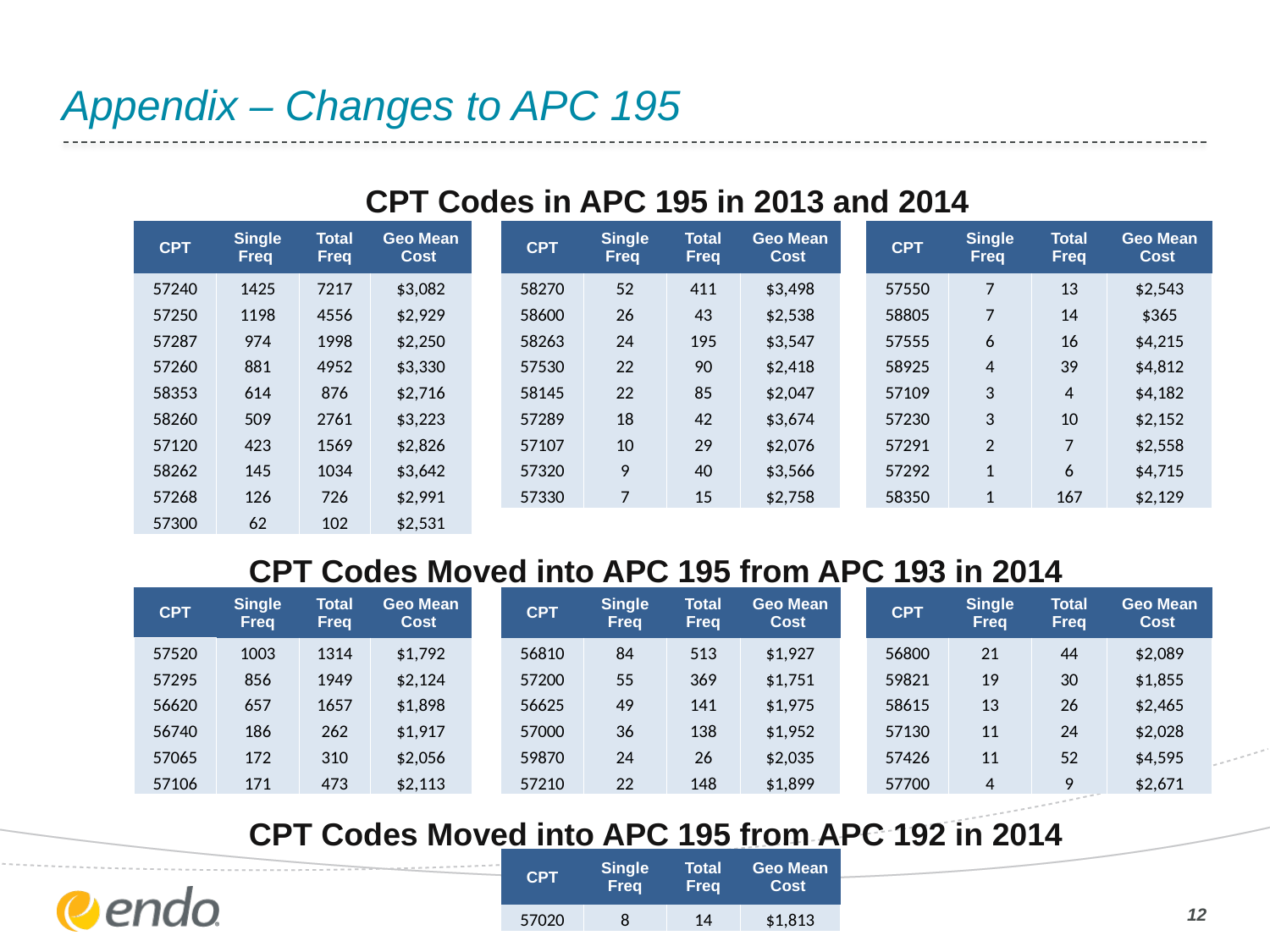

Appendix – Changes to APC 195
CPT Codes in APC 195 in 2013 and 2014
| CPT | Single Freq | Total Freq | Geo Mean Cost |  | CPT | Single Freq | Total Freq | Geo Mean Cost |  | CPT | Single Freq | Total Freq | Geo Mean Cost |
| --- | --- | --- | --- | --- | --- | --- | --- | --- | --- | --- | --- | --- | --- |
| 57240 | 1425 | 7217 | $3,082 |  | 58270 | 52 | 411 | $3,498 |  | 57550 | 7 | 13 | $2,543 |
| 57250 | 1198 | 4556 | $2,929 |  | 58600 | 26 | 43 | $2,538 |  | 58805 | 7 | 14 | $365 |
| 57287 | 974 | 1998 | $2,250 |  | 58263 | 24 | 195 | $3,547 |  | 57555 | 6 | 16 | $4,215 |
| 57260 | 881 | 4952 | $3,330 |  | 57530 | 22 | 90 | $2,418 |  | 58925 | 4 | 39 | $4,812 |
| 58353 | 614 | 876 | $2,716 |  | 58145 | 22 | 85 | $2,047 |  | 57109 | 3 | 4 | $4,182 |
| 58260 | 509 | 2761 | $3,223 |  | 57289 | 18 | 42 | $3,674 |  | 57230 | 3 | 10 | $2,152 |
| 57120 | 423 | 1569 | $2,826 |  | 57107 | 10 | 29 | $2,076 |  | 57291 | 2 | 7 | $2,558 |
| 58262 | 145 | 1034 | $3,642 |  | 57320 | 9 | 40 | $3,566 |  | 57292 | 1 | 6 | $4,715 |
| 57268 | 126 | 726 | $2,991 |  | 57330 | 7 | 15 | $2,758 |  | 58350 | 1 | 167 | $2,129 |
| 57300 | 62 | 102 | $2,531 |  |  |  |  |  |  |  |  |  |  |
|  |  |  |  |  |  |  |  |  |  |  |  |  |  |
| CPT | Single Freq | Total Freq | Geo Mean Cost |  | CPT | Single Freq | Total Freq | Geo Mean Cost |  | CPT | Single Freq | Total Freq | Geo Mean Cost |
| 57520 | 1003 | 1314 | $1,792 |  | 56810 | 84 | 513 | $1,927 |  | 56800 | 21 | 44 | $2,089 |
| 57295 | 856 | 1949 | $2,124 |  | 57200 | 55 | 369 | $1,751 |  | 59821 | 19 | 30 | $1,855 |
| 56620 | 657 | 1657 | $1,898 |  | 56625 | 49 | 141 | $1,975 |  | 58615 | 13 | 26 | $2,465 |
| 56740 | 186 | 262 | $1,917 |  | 57000 | 36 | 138 | $1,952 |  | 57130 | 11 | 24 | $2,028 |
| 57065 | 172 | 310 | $2,056 |  | 59870 | 24 | 26 | $2,035 |  | 57426 | 11 | 52 | $4,595 |
| 57106 | 171 | 473 | $2,113 |  | 57210 | 22 | 148 | $1,899 |  | 57700 | 4 | 9 | $2,671 |
|  |  |  |  |  |  |  |  |  |  |  |  |  |  |
|  |  |  |  |  | CPT | Single Freq | Total Freq | Geo Mean Cost |  |  |  |  |  |
|  |  |  |  |  | 57020 | 8 | 14 | $1,813 |  |  |  |  |  |
CPT Codes Moved into APC 195 from APC 193 in 2014
CPT Codes Moved into APC 195 from APC 192 in 2014
12